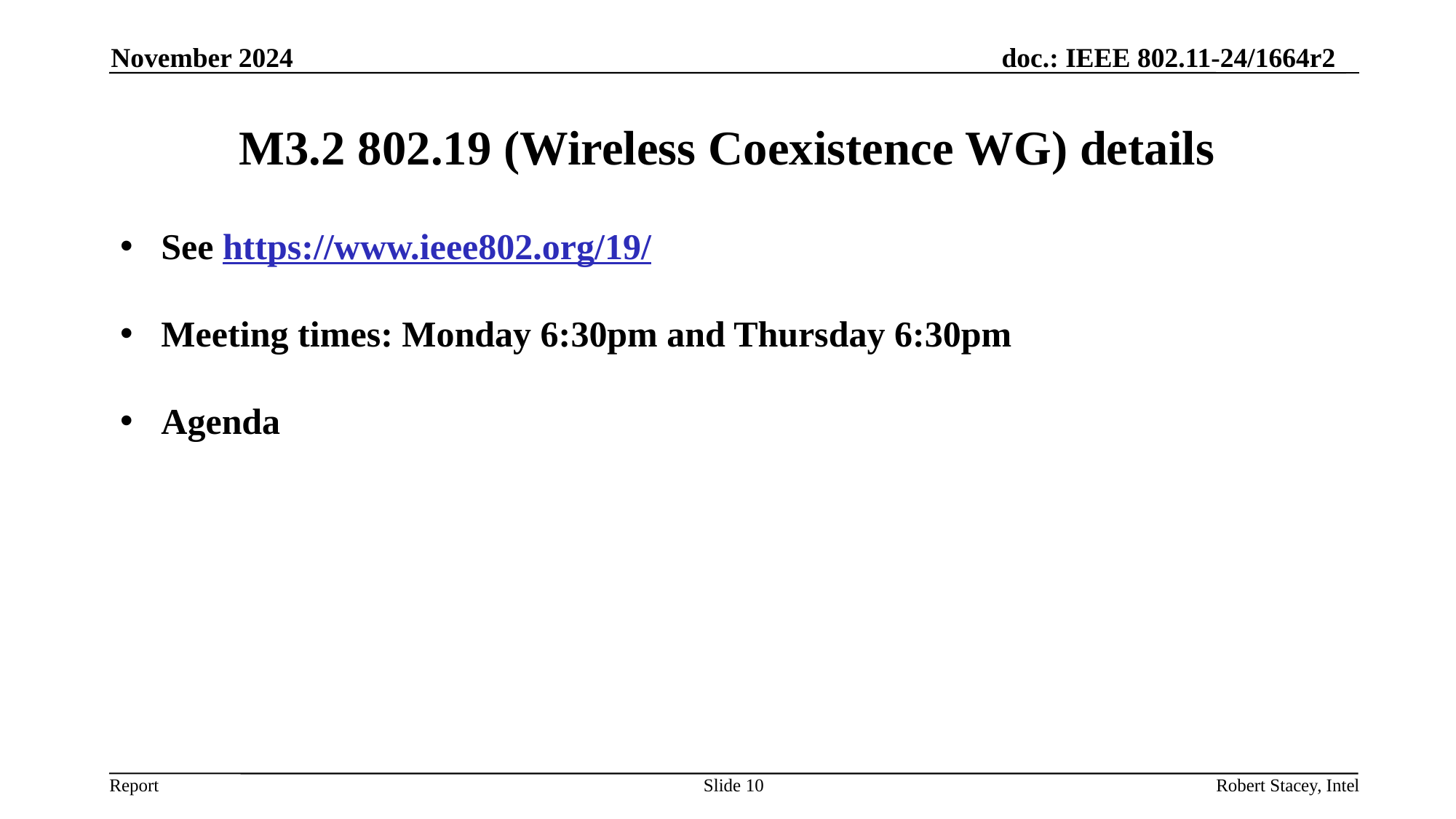

November 2024
# M3.2 802.19 (Wireless Coexistence WG) details
See https://www.ieee802.org/19/

Meeting times: Monday 6:30pm and Thursday 6:30pm

Agenda

Slide 10
Robert Stacey, Intel